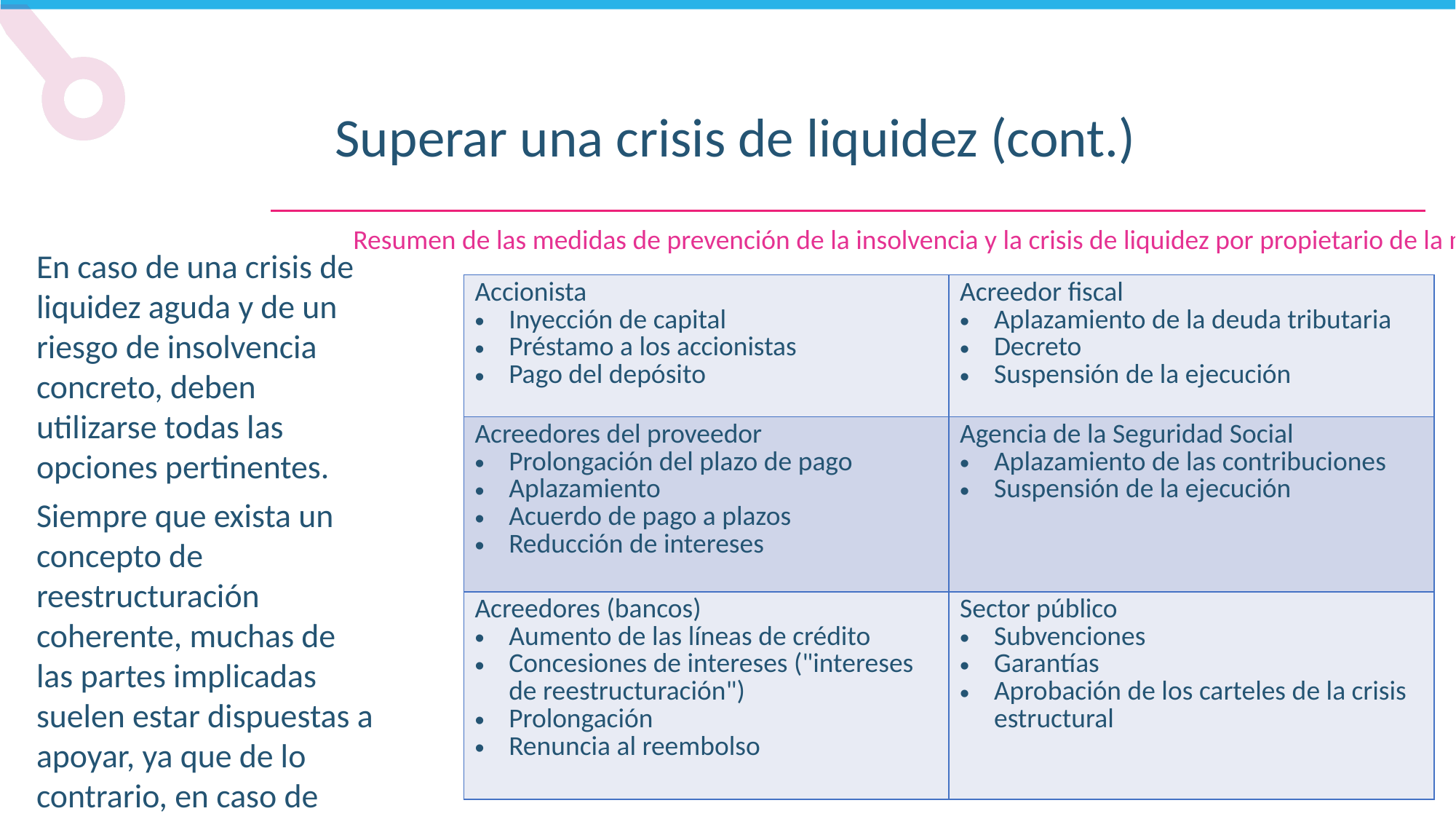

Superar una crisis de liquidez (cont.)
Resumen de las medidas de prevención de la insolvencia y la crisis de liquidez por propietario de la medida
En caso de una crisis de liquidez aguda y de un riesgo de insolvencia concreto, deben utilizarse todas las opciones pertinentes.
Siempre que exista un concepto de reestructuración coherente, muchas de las partes implicadas suelen estar dispuestas a apoyar, ya que de lo contrario, en caso de duda, también se enfrentarían a un alto riesgo de pérdida.
| Accionista Inyección de capital Préstamo a los accionistas Pago del depósito | Acreedor fiscal Aplazamiento de la deuda tributaria Decreto Suspensión de la ejecución |
| --- | --- |
| Acreedores del proveedor Prolongación del plazo de pago Aplazamiento Acuerdo de pago a plazos Reducción de intereses | Agencia de la Seguridad Social Aplazamiento de las contribuciones Suspensión de la ejecución |
| Acreedores (bancos) Aumento de las líneas de crédito Concesiones de intereses ("intereses de reestructuración") Prolongación Renuncia al reembolso | Sector público Subvenciones Garantías Aprobación de los carteles de la crisis estructural |